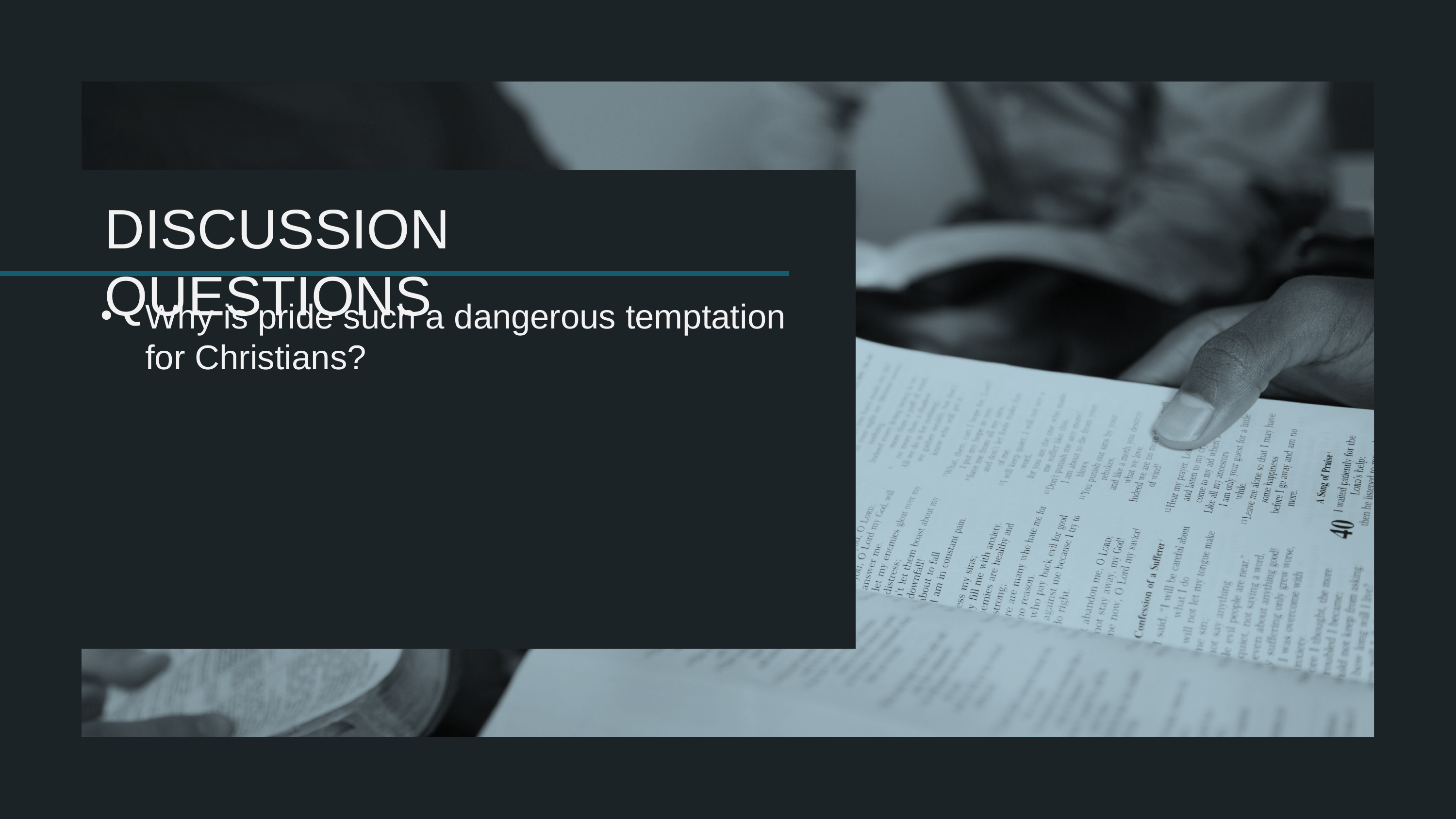

Why is pride such a dangerous temptation for Christians?